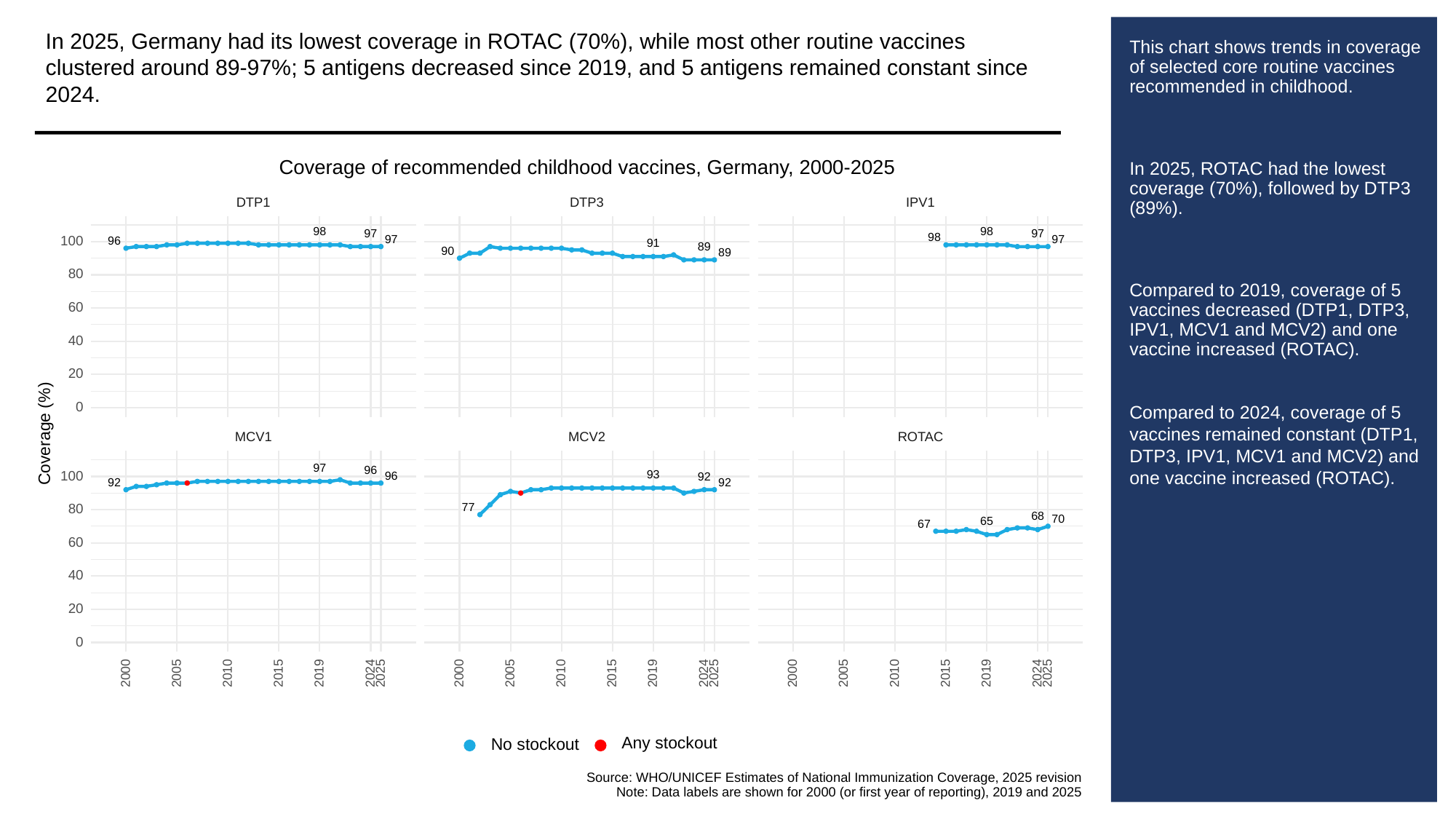

In 2025, Germany had its lowest coverage in ROTAC (70%), while most other routine vaccines clustered around 89-97%; 5 antigens decreased since 2019, and 5 antigens remained constant since 2024.
# This chart shows trends in coverage of selected core routine vaccines recommended in childhood.

In 2025, ROTAC had the lowest coverage (70%), followed by DTP3 (89%).

Compared to 2019, coverage of 5 vaccines decreased (DTP1, DTP3, IPV1, MCV1 and MCV2) and one vaccine increased (ROTAC).

Compared to 2024, coverage of 5 vaccines remained constant (DTP1, DTP3, IPV1, MCV1 and MCV2) and one vaccine increased (ROTAC).

Coverage of recommended childhood vaccines, Germany, 2000-2025
DTP3
DTP1
IPV1

98
98
97
97
98
97
97
100
96
91

89

90

89

80

60

40

20

0

Coverage (%)
ROTAC
MCV1
MCV2

97
96
93
100
96
92

92
92

77
80

68
70
65
67

60

40

20

0

2000
2005
2010
2015
2019
2024
2025
2000
2005
2010
2015
2019
2024
2025
2000
2005
2010
2015
2019
2024
2025
Any stockout
No stockout

Source: WHO/UNICEF Estimates of National Immunization Coverage, 2025 revision
Note: Data labels are shown for 2000 (or first year of reporting), 2019 and 2025